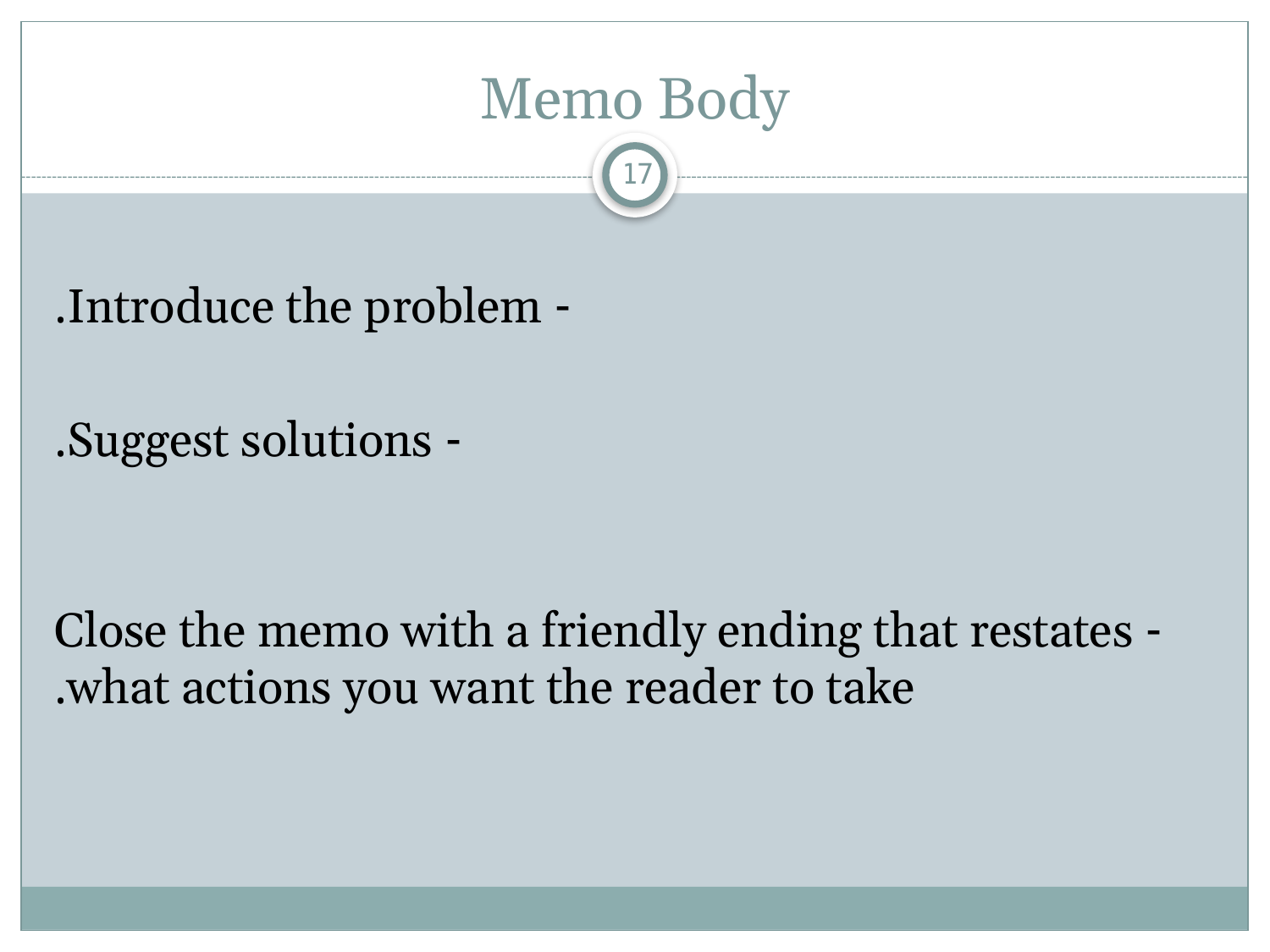

# Memo Body
17
- Introduce the problem.

- Suggest solutions.

- Close the memo with a friendly ending that restates what actions you want the reader to take.